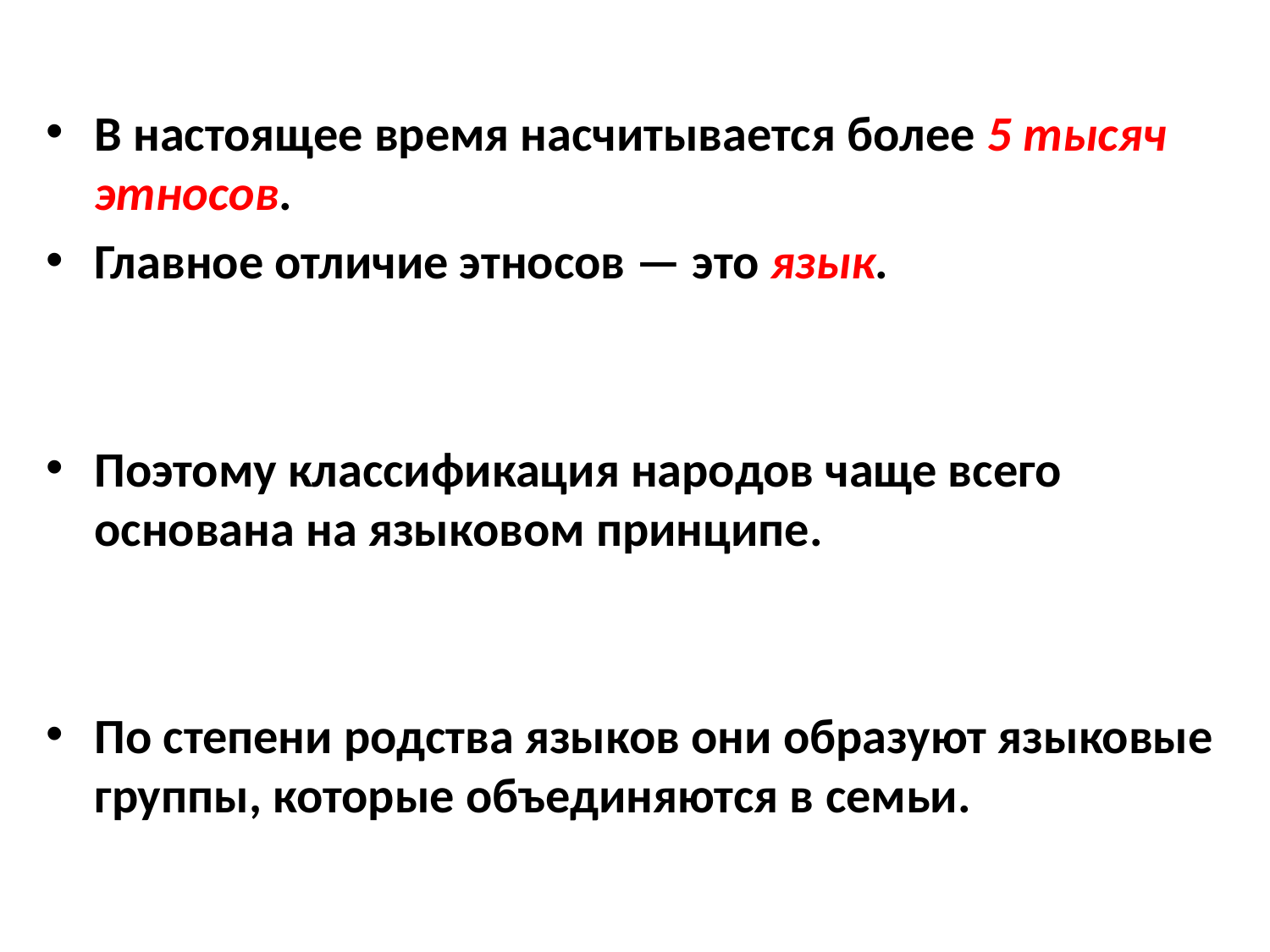

В настоящее время насчитывается более 5 тысяч этносов.
Главное отличие этносов — это язык.

Поэтому классификация народов чаще всего основана на языковом принципе.

По степени родства языков они образуют языковые группы, которые объединяются в семьи.